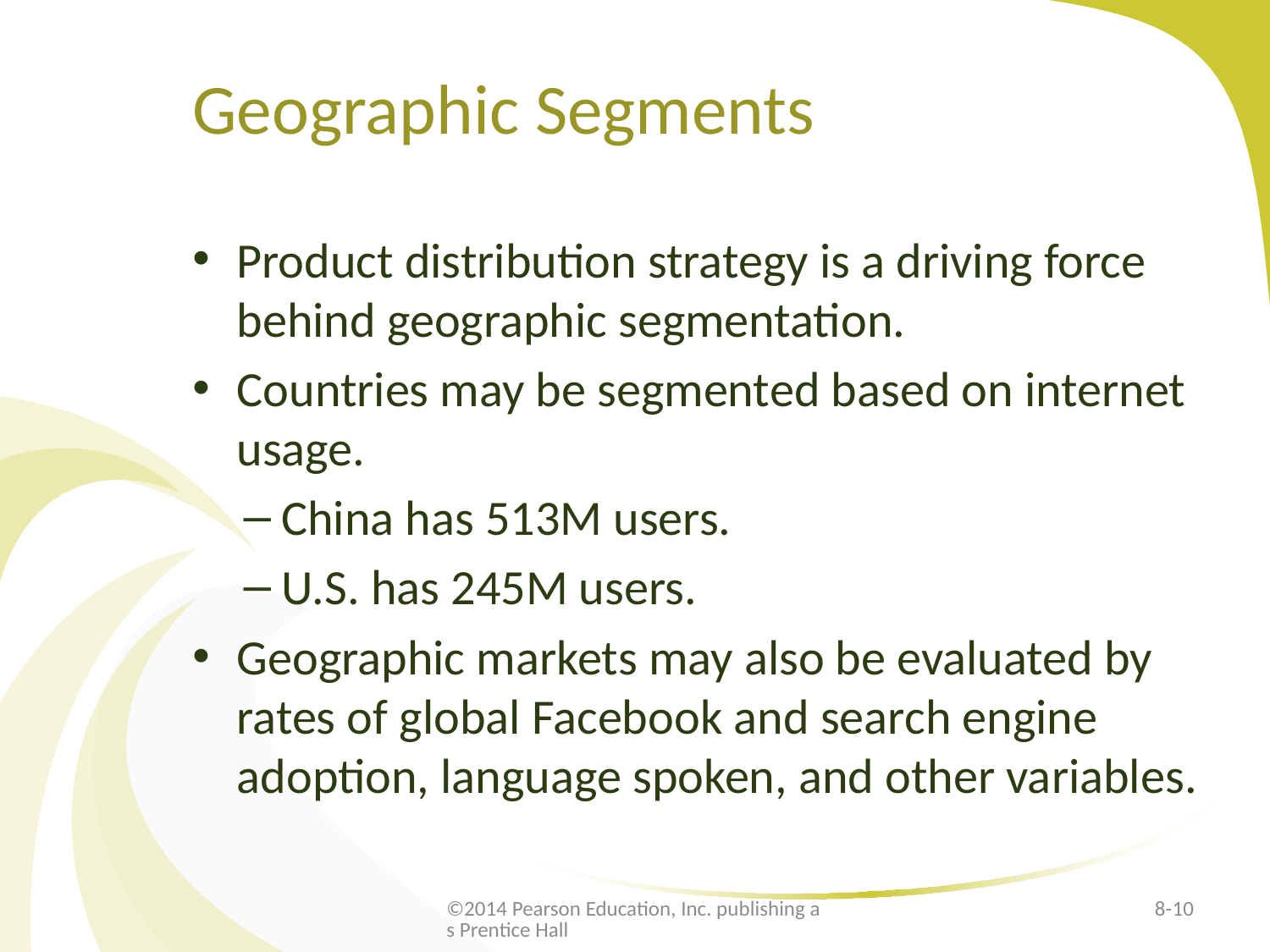

# Geographic Segments
Product distribution strategy is a driving force behind geographic segmentation.
Countries may be segmented based on internet usage.
China has 513M users.
U.S. has 245M users.
Geographic markets may also be evaluated by rates of global Facebook and search engine adoption, language spoken, and other variables.

©2014 Pearson Education, Inc. publishing as Prentice Hall
8-10